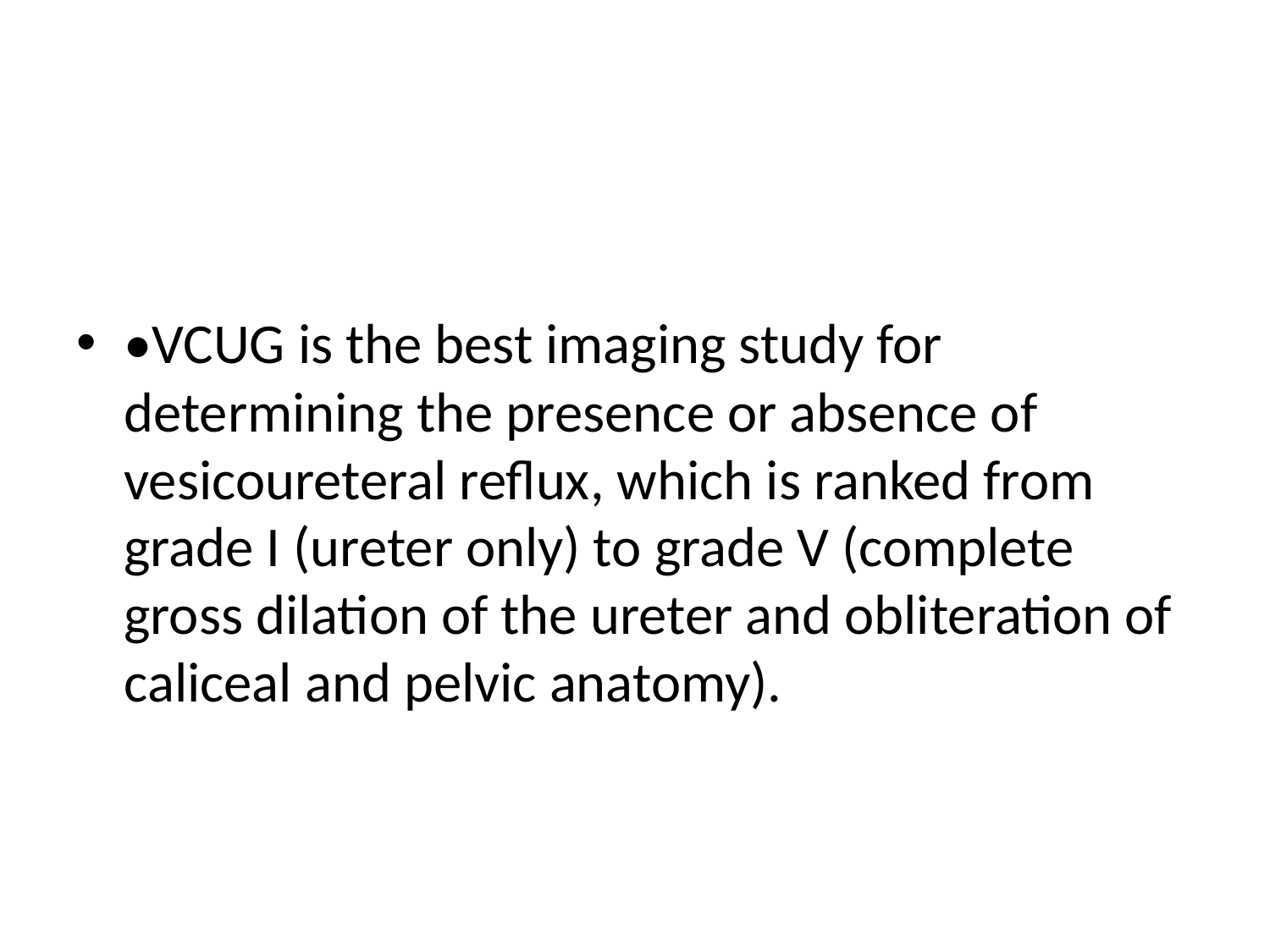

#

•VCUG is the best imaging study for determining the presence or absence of vesicoureteral reflux, which is ranked from grade I (ureter only) to grade V (complete gross dilation of the ureter and obliteration of caliceal and pelvic anatomy).